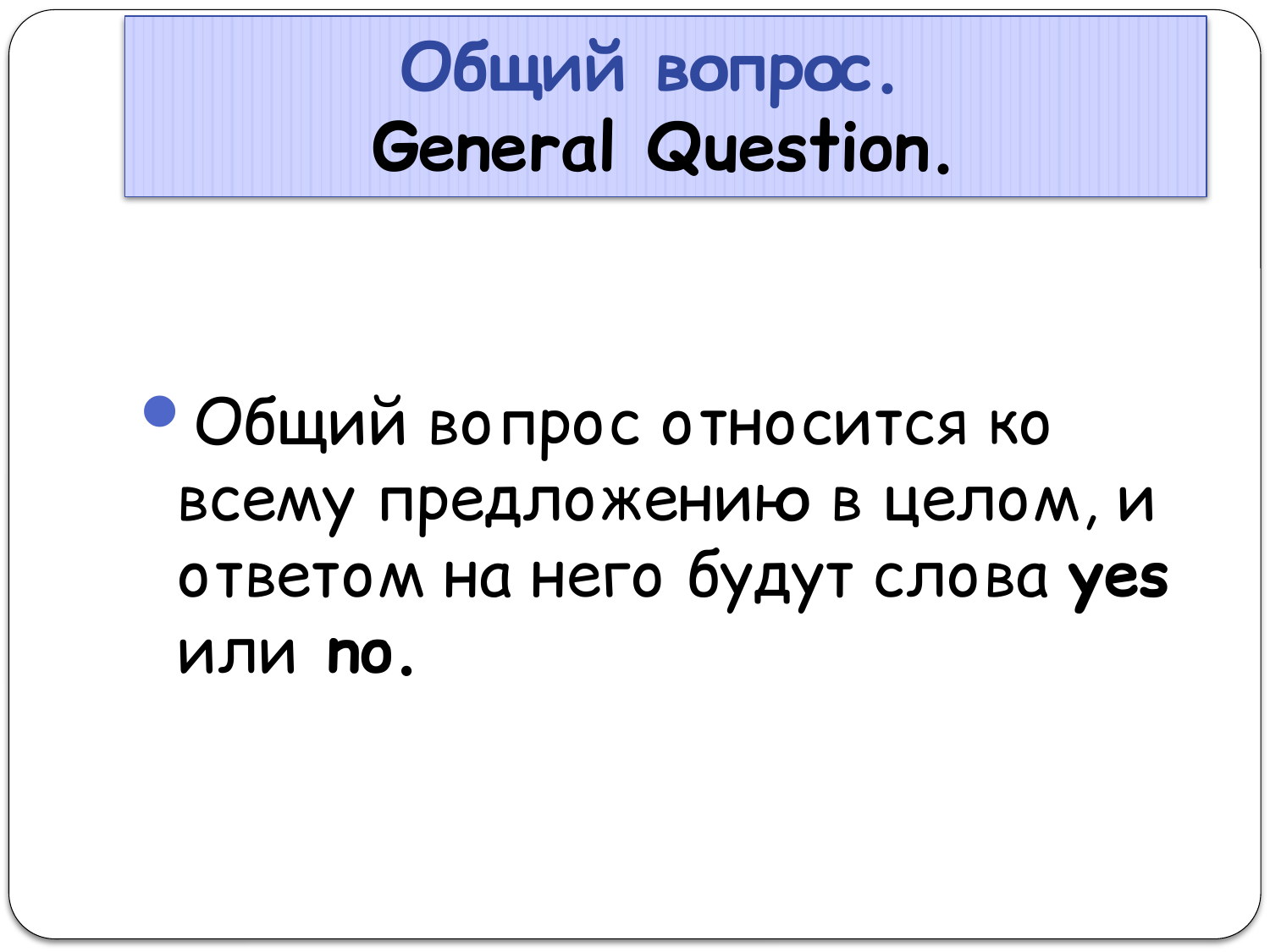

# Общий вопрос. General Question.

Общий вопрос относится ко всему предложению в целом, и ответом на него будут слова yes или no.